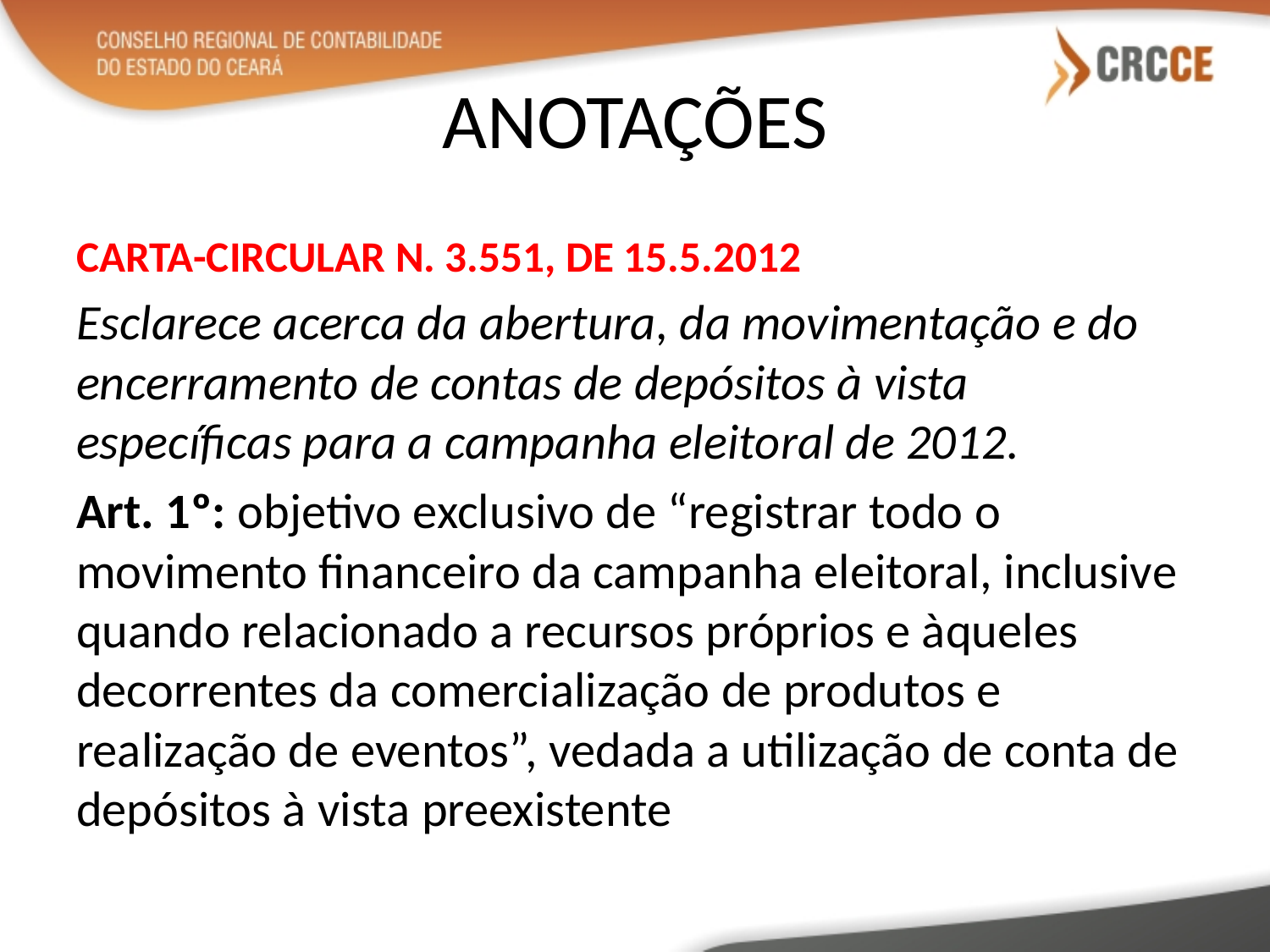

# ANOTAÇÕES
CARTA-CIRCULAR N. 3.551, DE 15.5.2012
Esclarece acerca da abertura, da movimentação e do encerramento de contas de depósitos à vista específicas para a campanha eleitoral de 2012.
Art. 1º: objetivo exclusivo de “registrar todo o movimento financeiro da campanha eleitoral, inclusive quando relacionado a recursos próprios e àqueles decorrentes da comercialização de produtos e realização de eventos”, vedada a utilização de conta de depósitos à vista preexistente